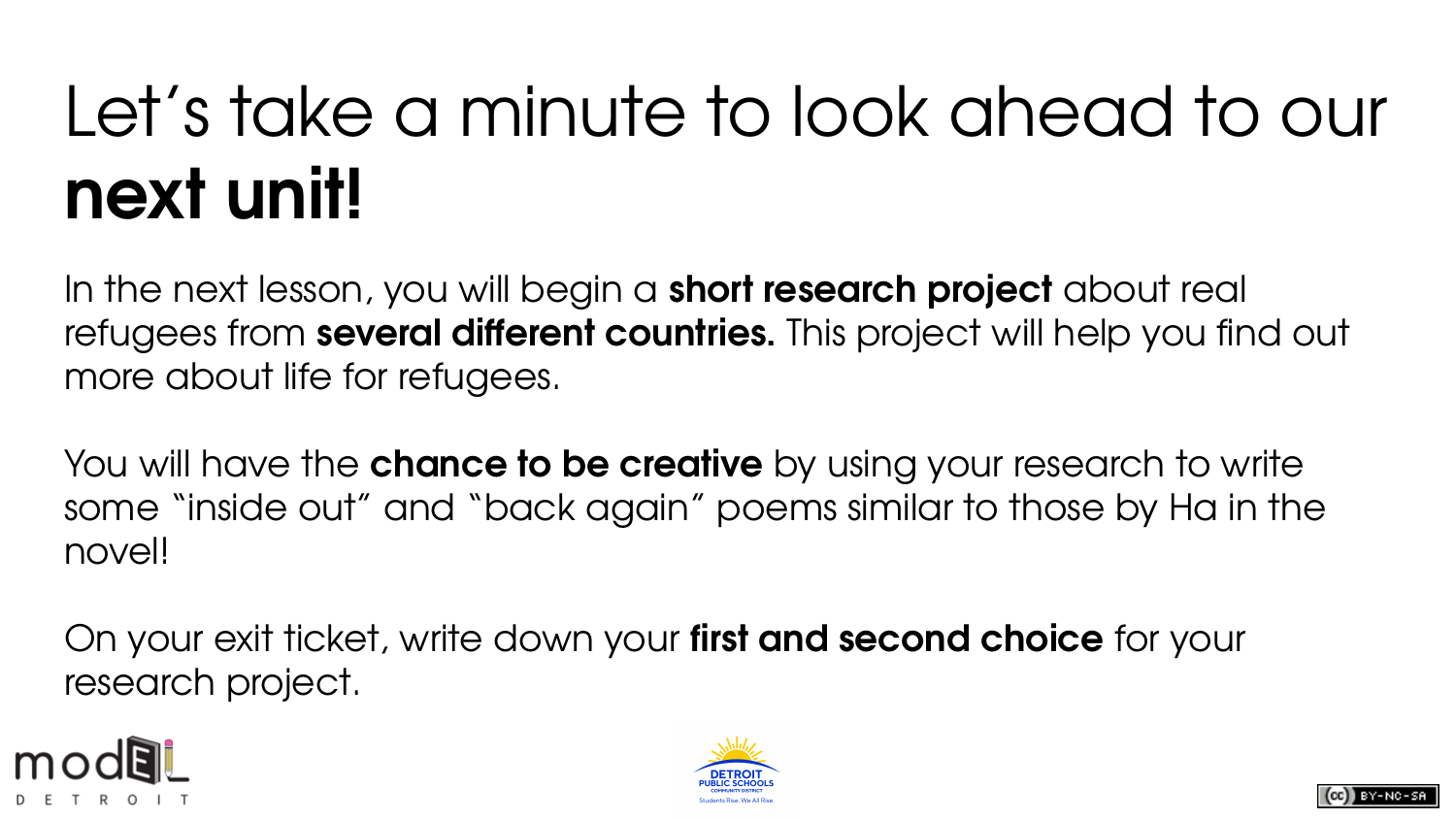

# Let’s take a minute to look ahead to our next unit!
In the next lesson, you will begin a short research project about real refugees from several different countries. This project will help you find out more about life for refugees.

You will have the chance to be creative by using your research to write some “inside out” and “back again” poems similar to those by Ha in the novel!

On your exit ticket, write down your first and second choice for your research project.